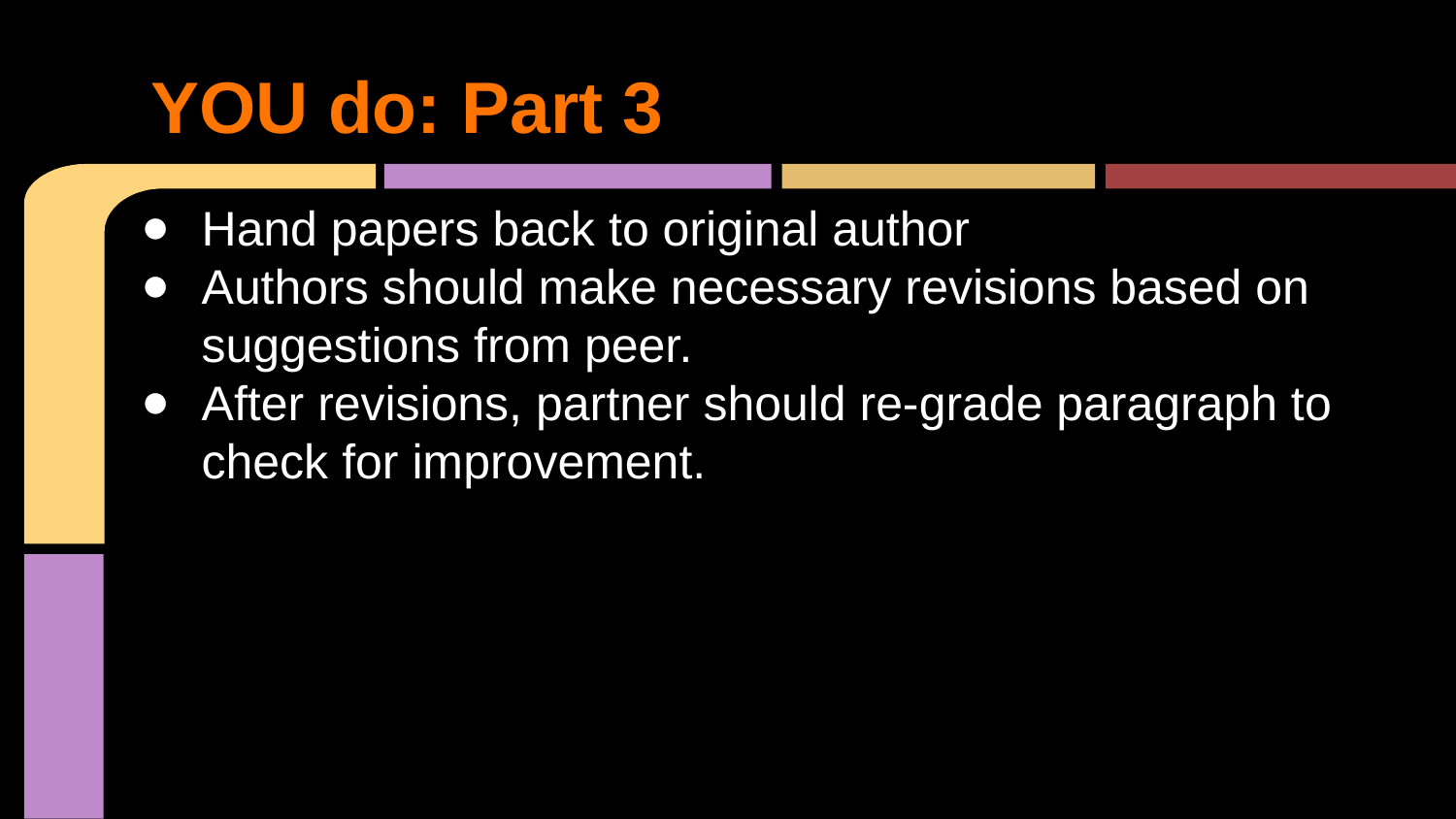

# YOU do: Part 3
Hand papers back to original author
Authors should make necessary revisions based on suggestions from peer.
After revisions, partner should re-grade paragraph to check for improvement.